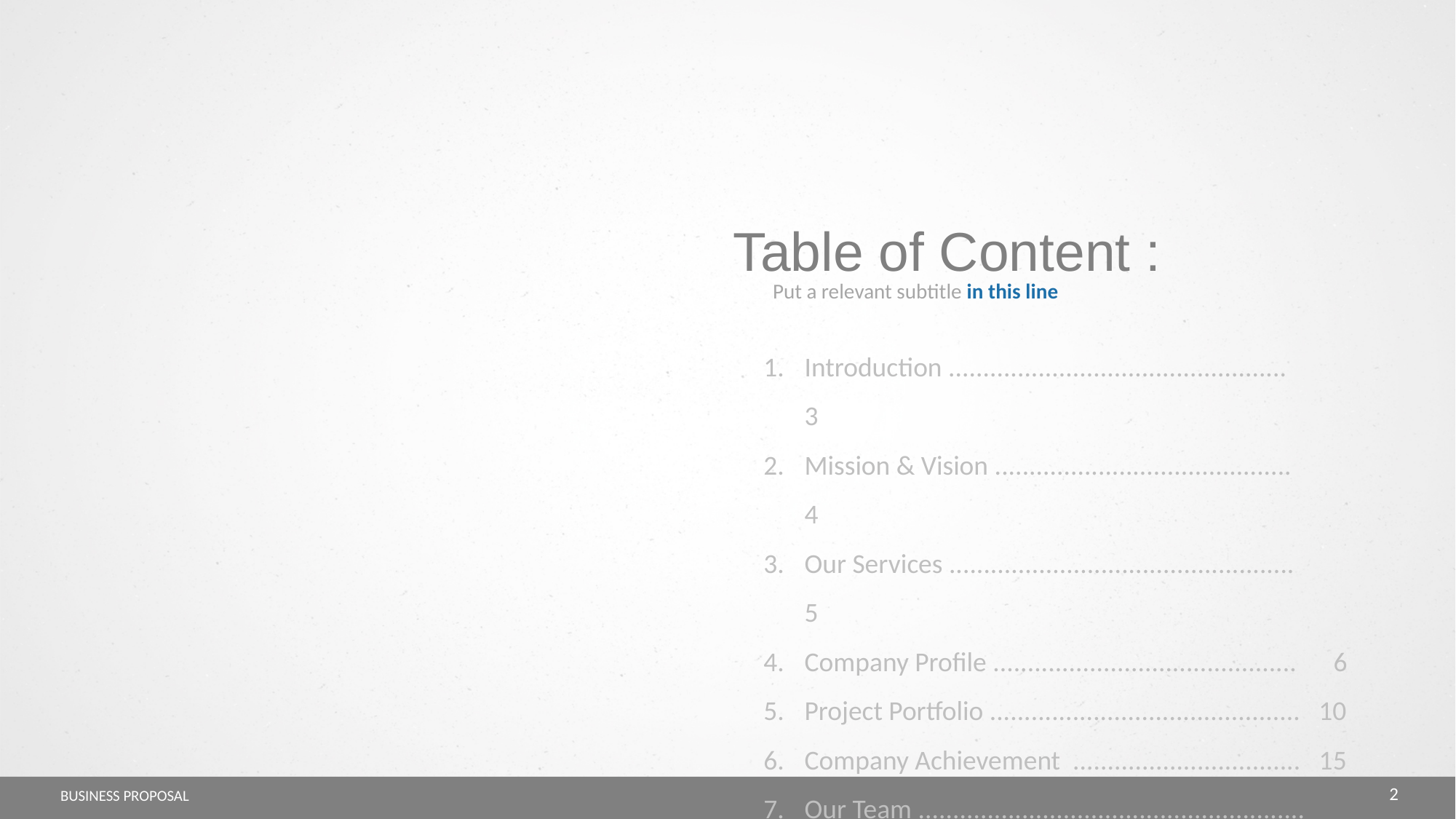

Table of Content :
Put a relevant subtitle in this line
Introduction .................................................        3
Mission & Vision ...........................................       4
Our Services ..................................................       5
Company Profile ............................................      6
Project Portfolio .............................................   10
Company Achievement  .................................   15
Our Team ........................................................   17
Infographic & More ........................................   30

2
BUSINESS PROPOSAL